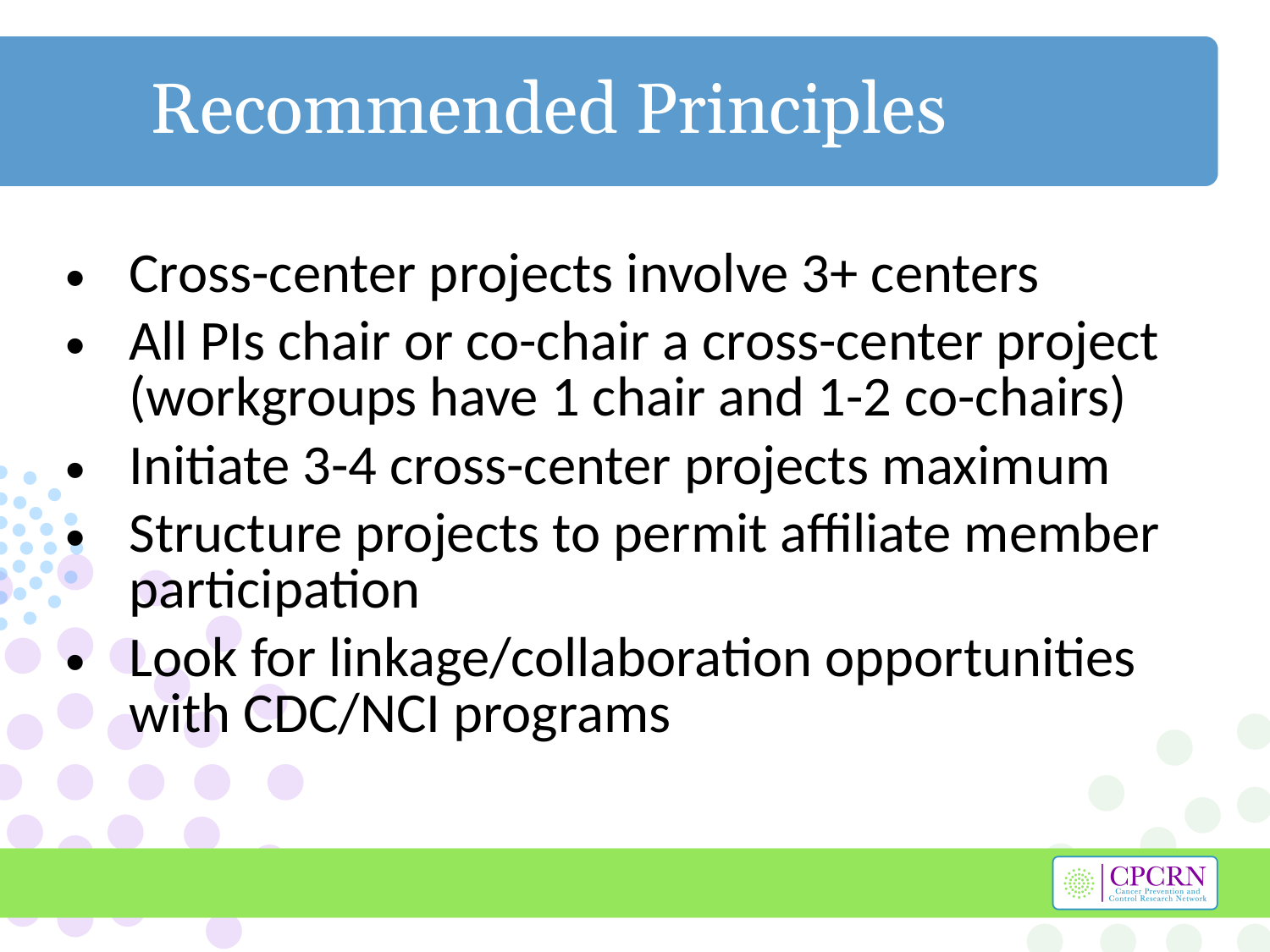

Recommended Principles
Cross-center projects involve 3+ centers
All PIs chair or co-chair a cross-center project (workgroups have 1 chair and 1-2 co-chairs)
Initiate 3-4 cross-center projects maximum
Structure projects to permit affiliate member participation
Look for linkage/collaboration opportunities with CDC/NCI programs